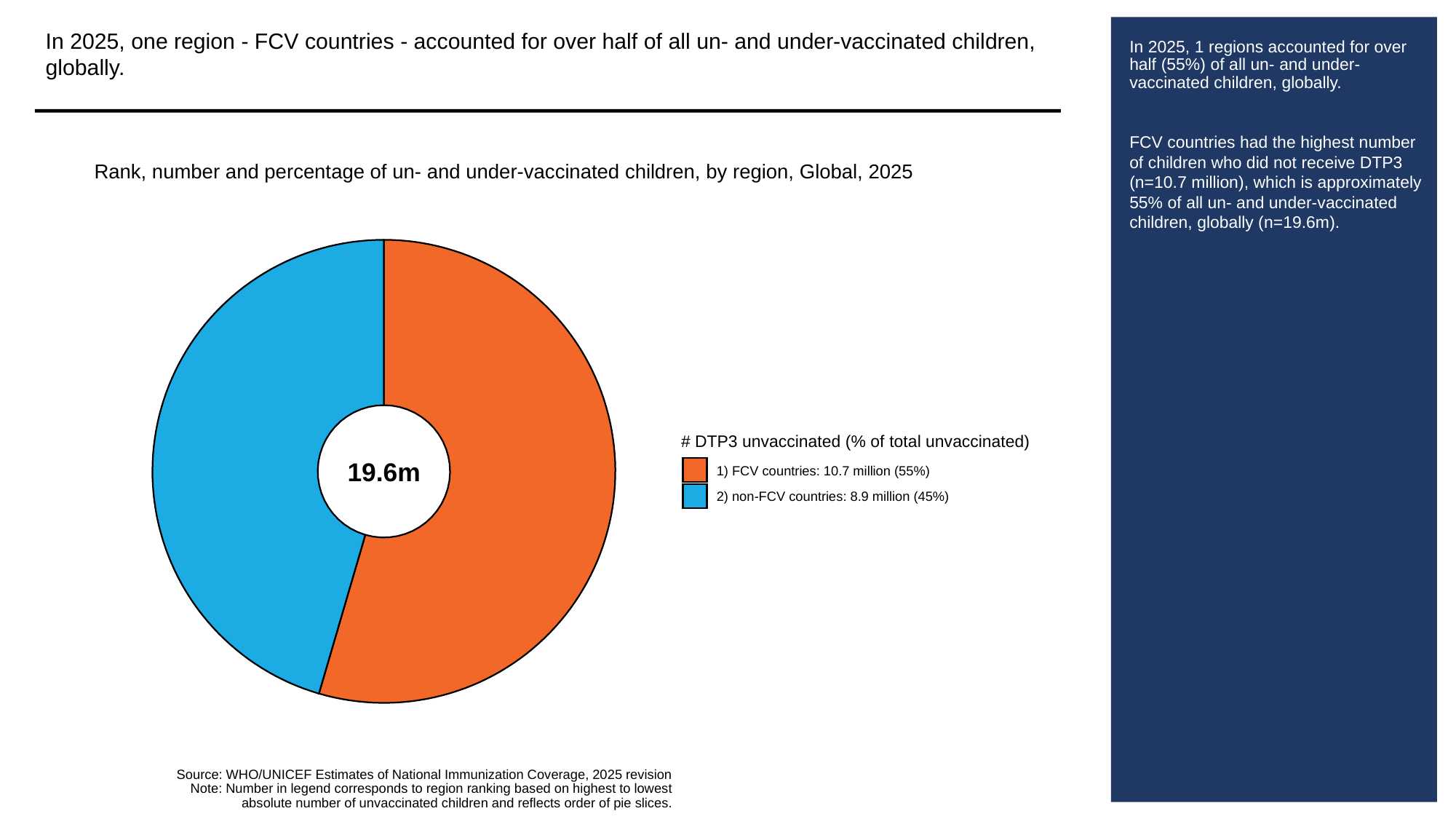

In 2025, one region - FCV countries - accounted for over half of all un- and under-vaccinated children, globally.
# In 2025, 1 regions accounted for over half (55%) of all un- and under-vaccinated children, globally.

FCV countries had the highest number of children who did not receive DTP3 (n=10.7 million), which is approximately 55% of all un- and under-vaccinated children, globally (n=19.6m).

Rank, number and percentage of un- and under-vaccinated children, by region, Global, 2025

# DTP3 unvaccinated (% of total unvaccinated)

19.6m
1) FCV countries: 10.7 million (55%)

2) non-FCV countries: 8.9 million (45%)
Source: WHO/UNICEF Estimates of National Immunization Coverage, 2025 revision
Note: Number in legend corresponds to region ranking based on highest to lowest
absolute number of unvaccinated children and reflects order of pie slices.